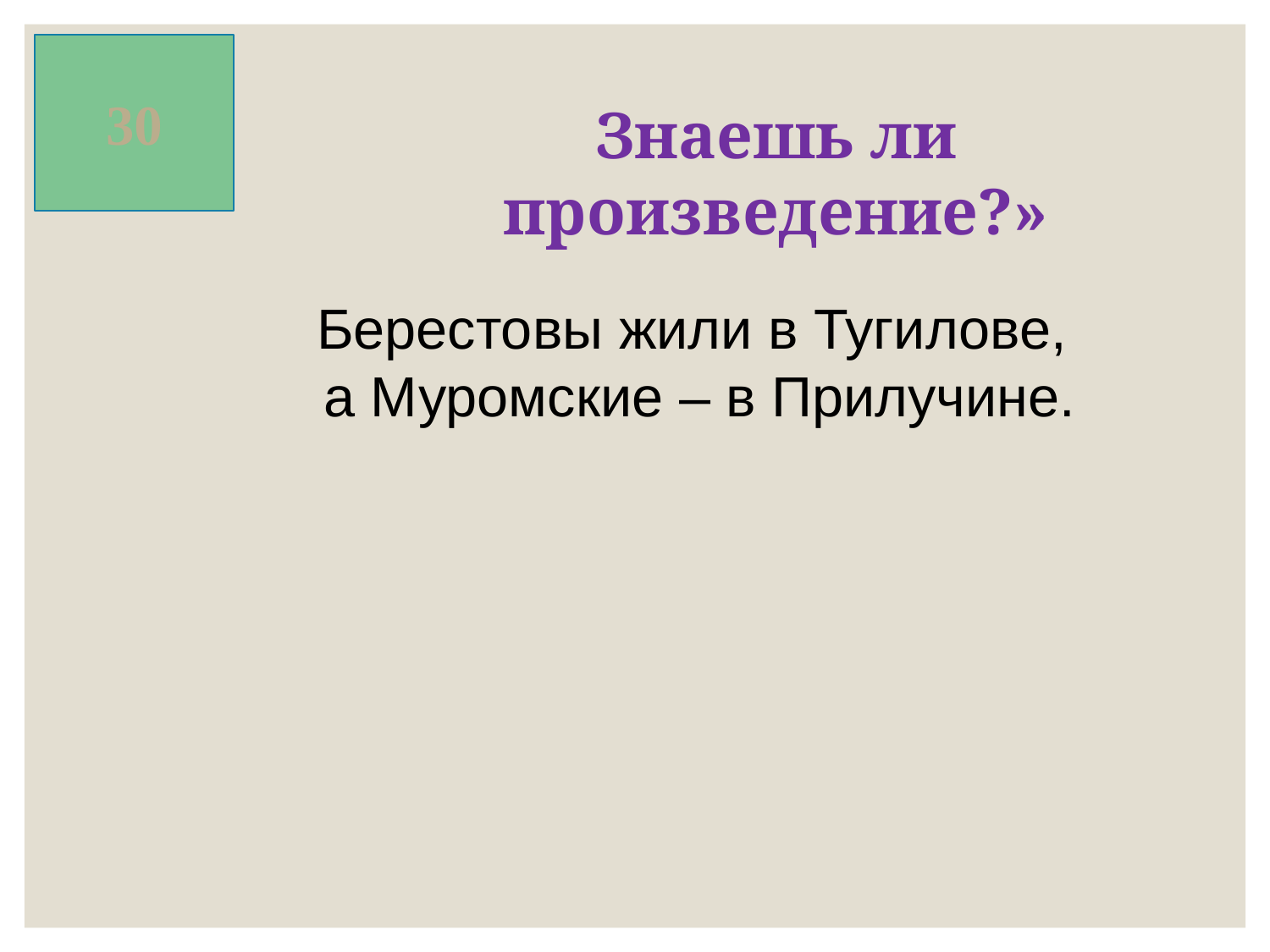

30
Знаешь ли произведение?»

Берестовы жили в Тугилове,
а Муромские – в Прилучине.